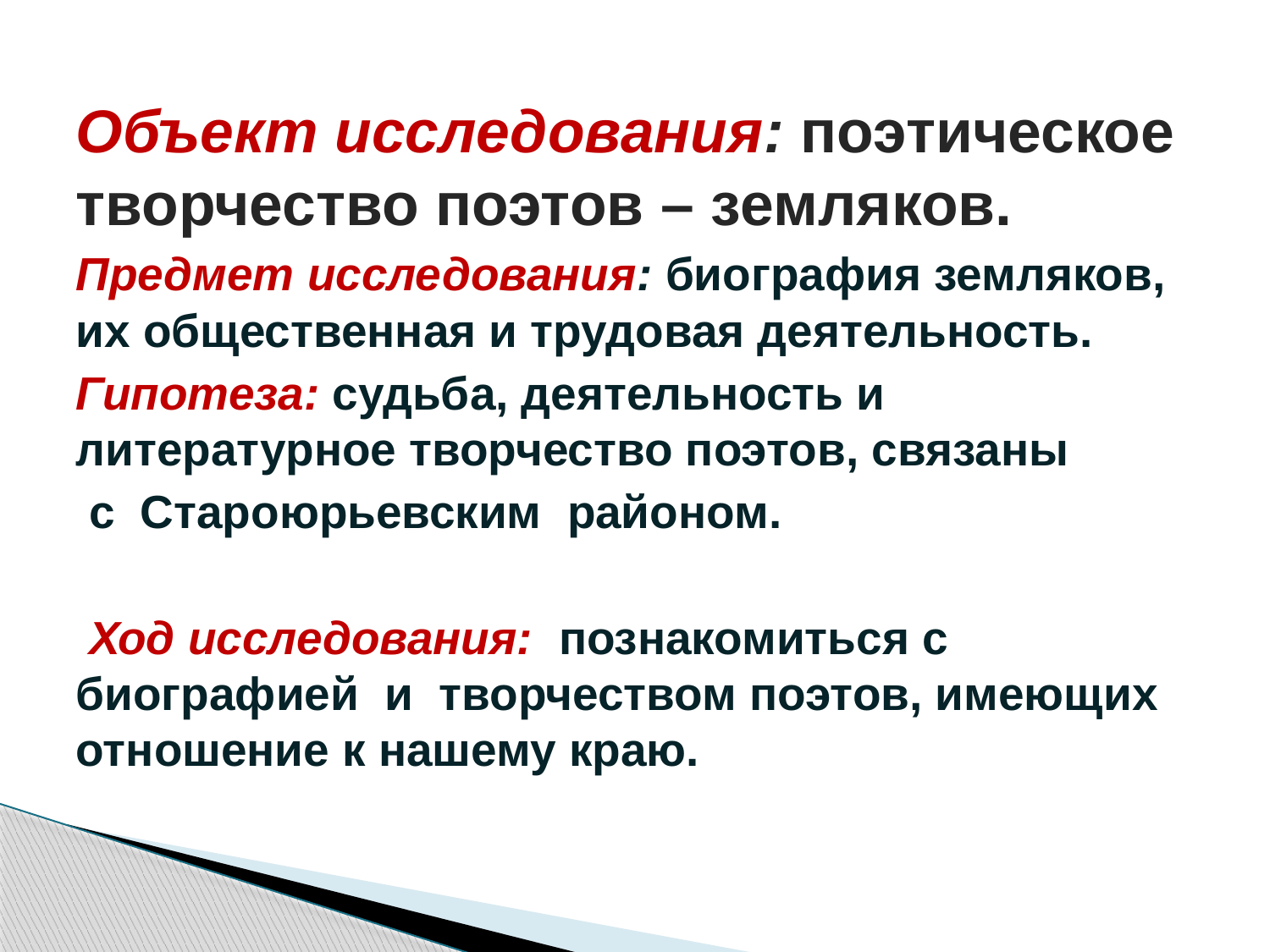

Объект исследования: поэтическое творчество поэтов – земляков.
Предмет исследования: биография земляков, их общественная и трудовая деятельность.
Гипотеза: судьба, деятельность и литературное творчество поэтов, связаны
 с  Староюрьевским  районом.

 Ход исследования:  познакомиться с биографией  и  творчеством поэтов, имеющих отношение к нашему краю.